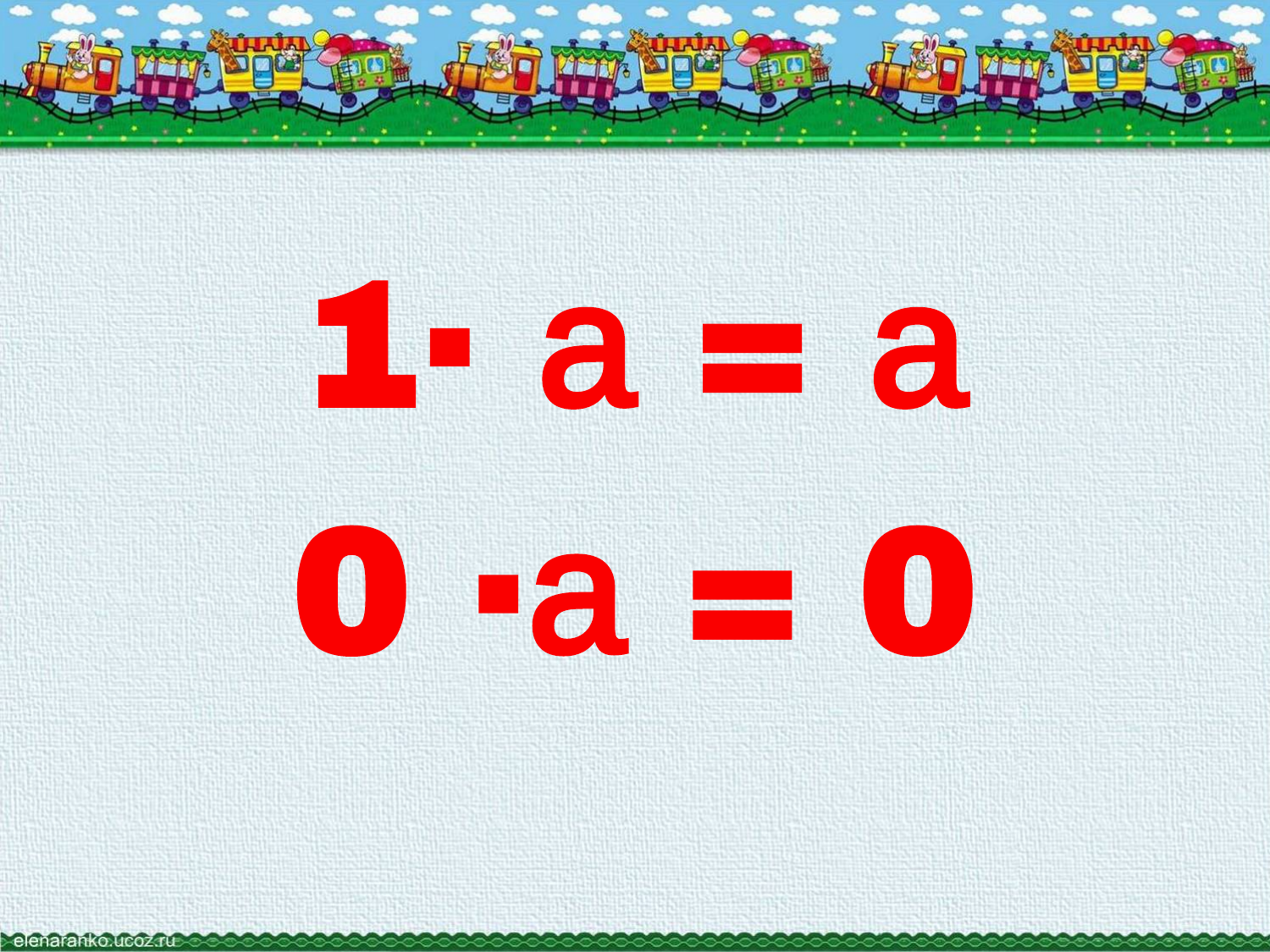

#
1· а = а
0 ·а = 0